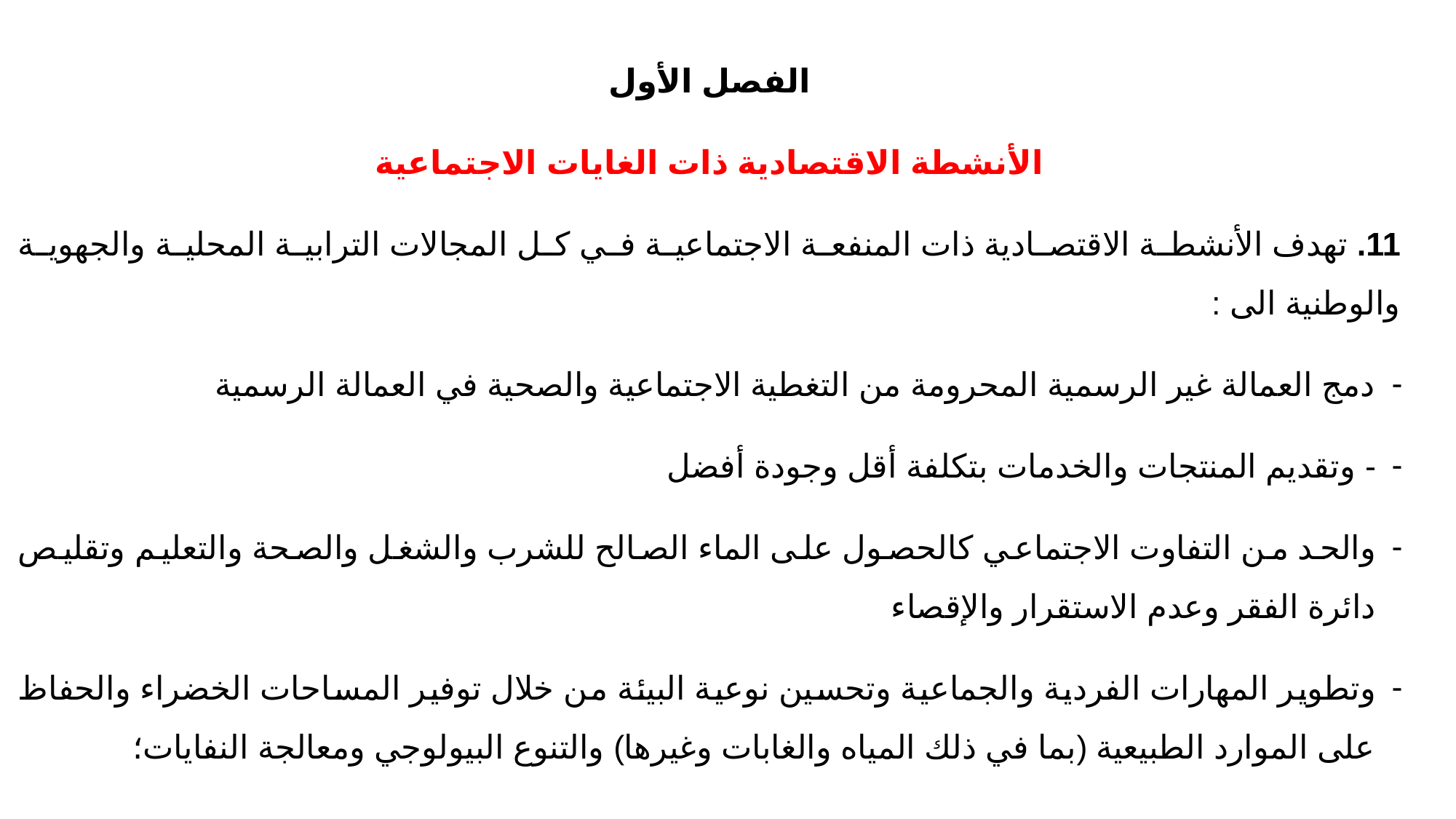

الفصل الأول
الأنشطة الاقتصادية ذات الغايات الاجتماعية
11. تهدف الأنشطة الاقتصادية ذات المنفعة الاجتماعية في كل المجالات الترابية المحلية والجهوية والوطنية الى :
دمج العمالة غير الرسمية المحرومة من التغطية الاجتماعية والصحية في العمالة الرسمية
- وتقديم المنتجات والخدمات بتكلفة أقل وجودة أفضل
والحد من التفاوت الاجتماعي كالحصول على الماء الصالح للشرب والشغل والصحة والتعليم وتقليص دائرة الفقر وعدم الاستقرار والإقصاء
وتطوير المهارات الفردية والجماعية وتحسين نوعية البيئة من خلال توفير المساحات الخضراء والحفاظ على الموارد الطبيعية (بما في ذلك المياه والغابات وغيرها) والتنوع البيولوجي ومعالجة النفايات؛